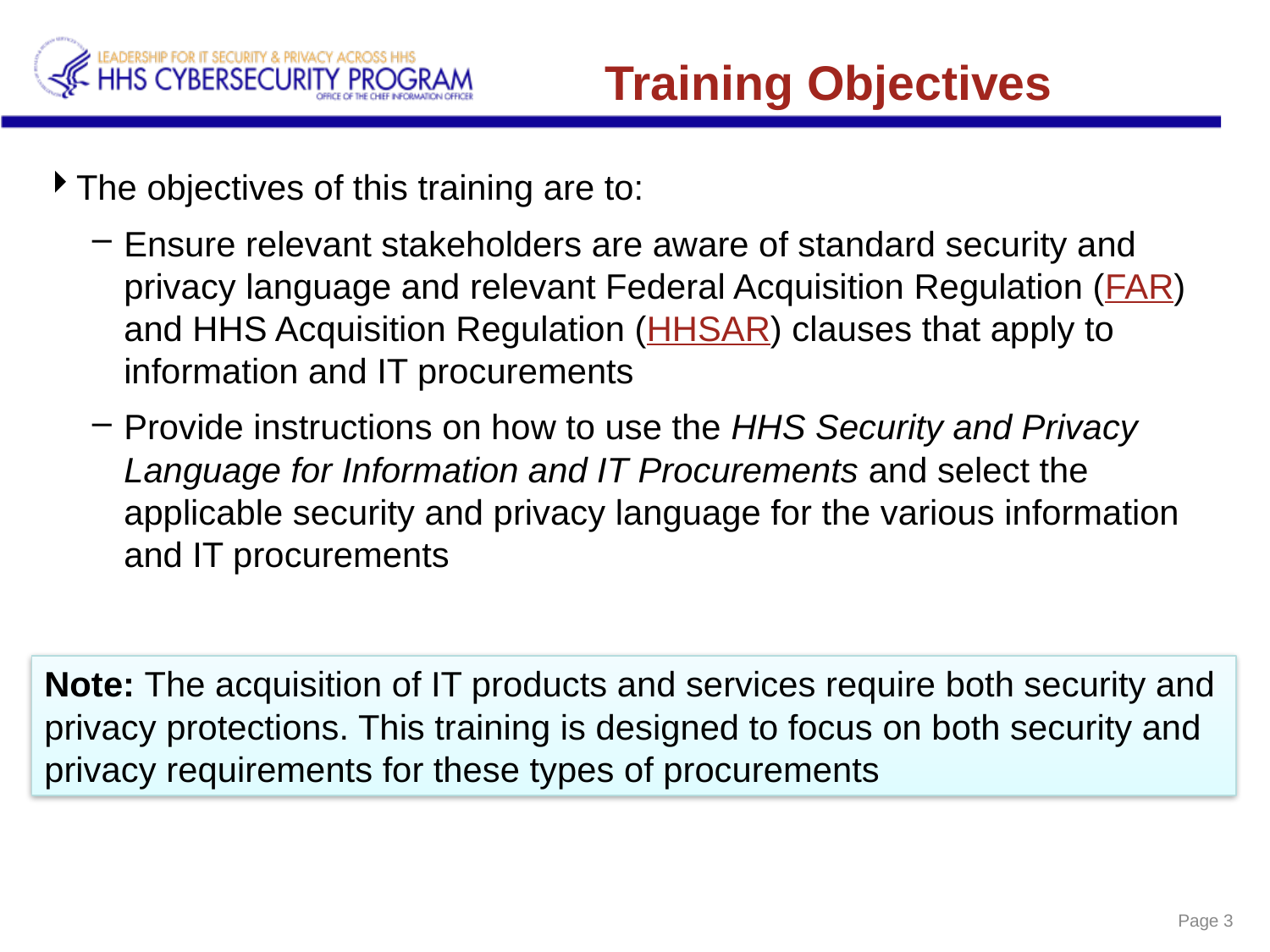

# Training Objectives
The objectives of this training are to:
Ensure relevant stakeholders are aware of standard security and privacy language and relevant Federal Acquisition Regulation (FAR) and HHS Acquisition Regulation (HHSAR) clauses that apply to information and IT procurements
Provide instructions on how to use the HHS Security and Privacy Language for Information and IT Procurements and select the applicable security and privacy language for the various information and IT procurements

Note: The acquisition of IT products and services require both security and privacy protections. This training is designed to focus on both security and privacy requirements for these types of procurements
Page 3